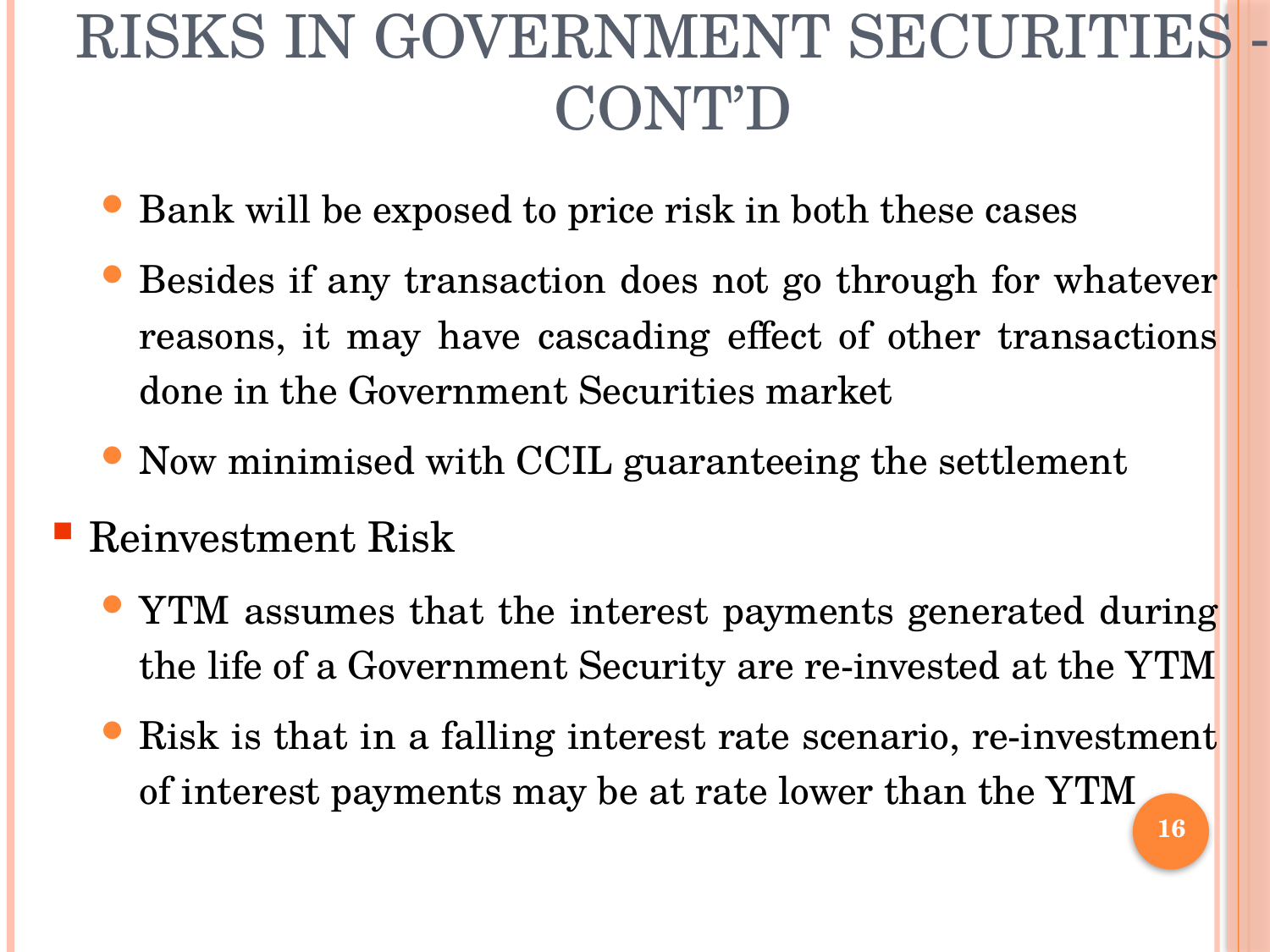

# Risks in Government Securities -cont’d
Bank will be exposed to price risk in both these cases
Besides if any transaction does not go through for whatever reasons, it may have cascading effect of other transactions done in the Government Securities market
Now minimised with CCIL guaranteeing the settlement
Reinvestment Risk
YTM assumes that the interest payments generated during the life of a Government Security are re-invested at the YTM
Risk is that in a falling interest rate scenario, re-investment of interest payments may be at rate lower than the YTM
16